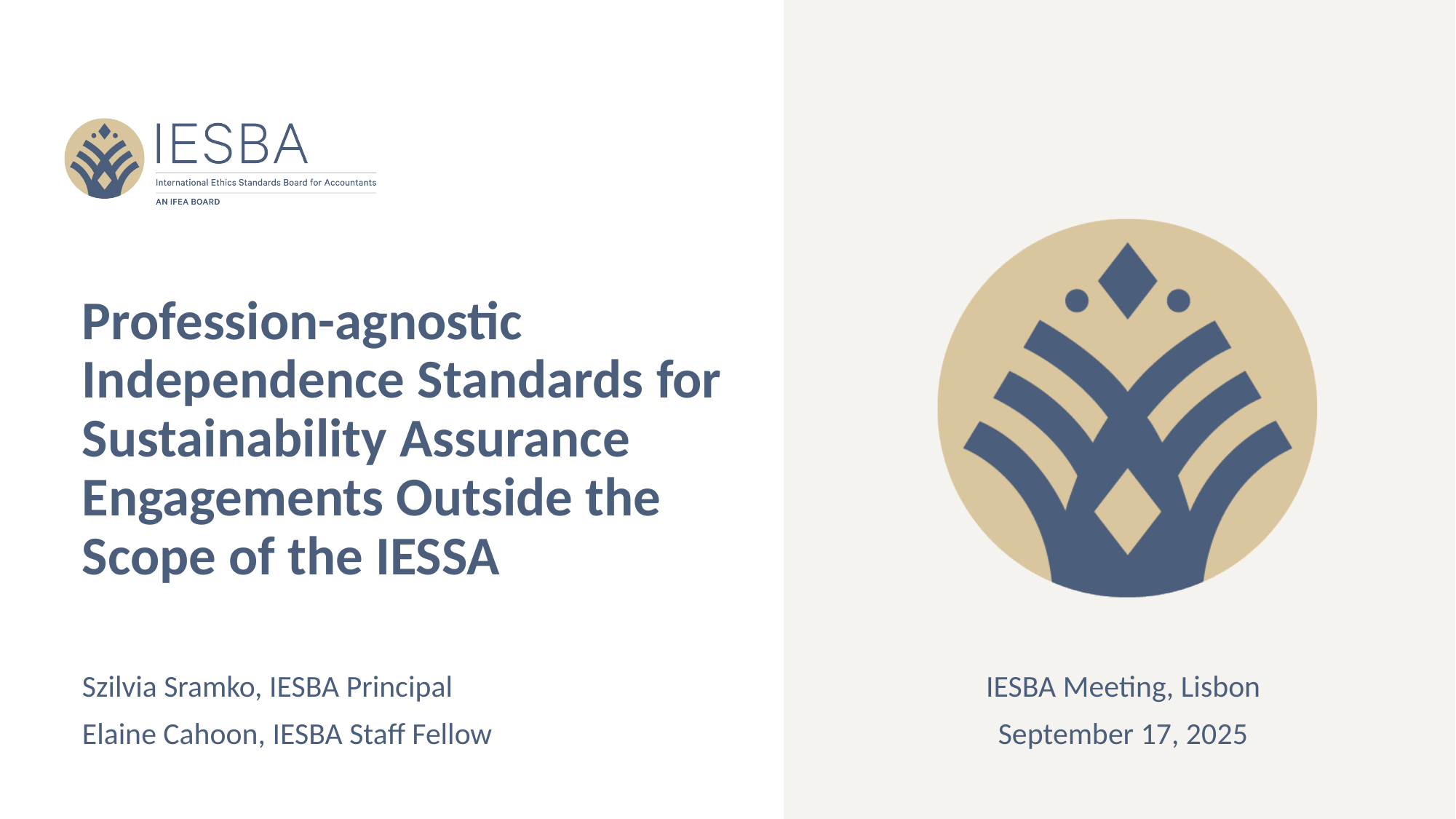

# Profession-agnostic Independence Standards for Sustainability Assurance Engagements Outside the Scope of the IESSA
Szilvia Sramko, IESBA Principal
Elaine Cahoon, IESBA Staff Fellow
IESBA Meeting, Lisbon
September 17, 2025